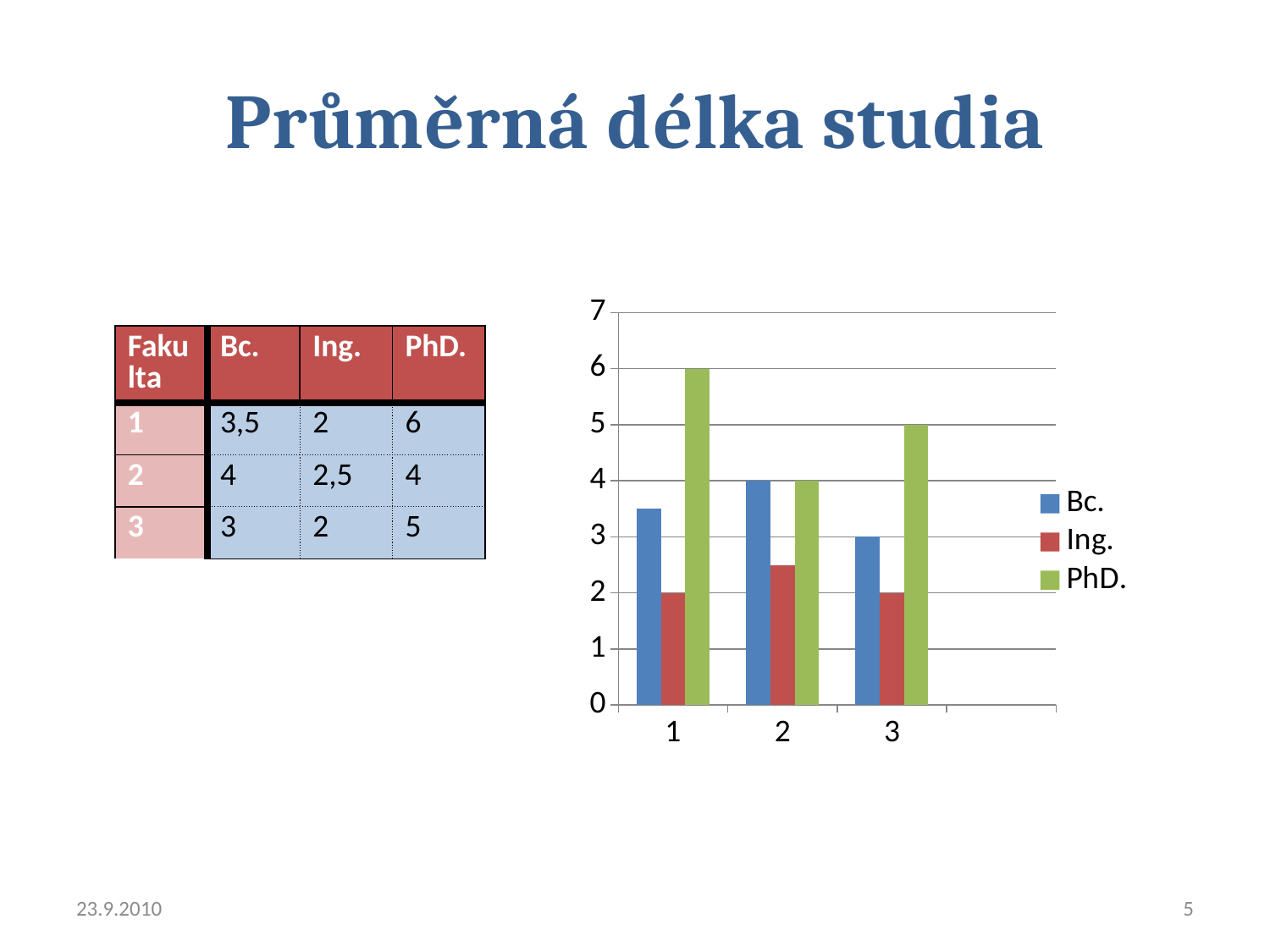

# Průměrná délka studia

### Chart

| Category | Bc.  | Ing.  | PhD.  |
|---|---|---|---|
| 1 | 3.5 | 2.0 | 6.0 |
| 2 | 4.0 | 2.5 | 4.0 |
| 3 | 3.0 | 2.0 | 5.0 |
|  | None | None | None |
| Fakulta | Bc. | Ing. | PhD. |
| --- | --- | --- | --- |
| 1 | 3,5 | 2 | 6 |
| 2 | 4 | 2,5 | 4 |
| 3 | 3 | 2 | 5 |
23.9.2010
5